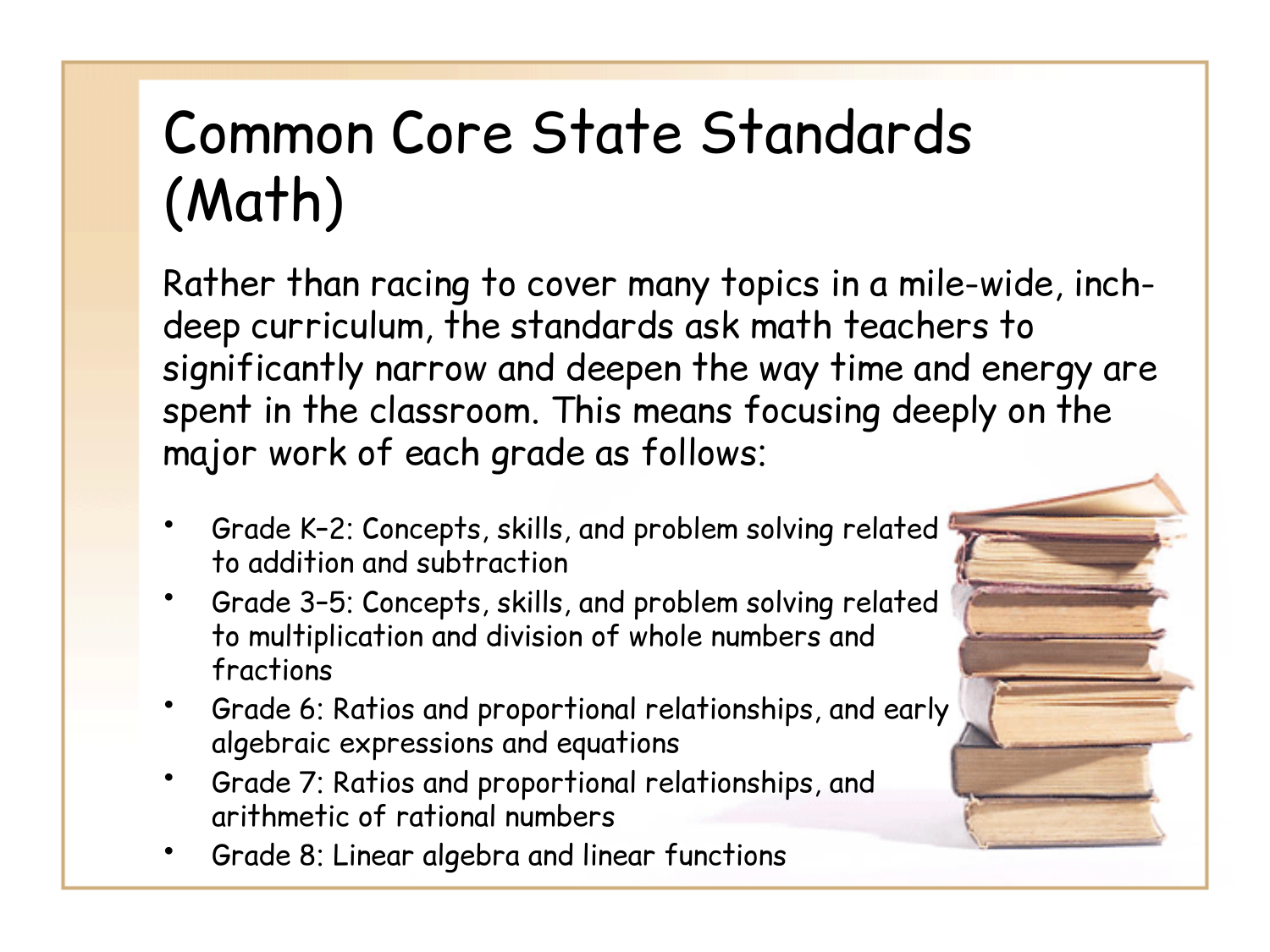

# Common Core State Standards (Math)
Rather than racing to cover many topics in a mile-wide, inch-deep curriculum, the standards ask math teachers to significantly narrow and deepen the way time and energy are spent in the classroom. This means focusing deeply on the major work of each grade as follows:
Grade K–2: Concepts, skills, and problem solving related to addition and subtraction
Grade 3–5: Concepts, skills, and problem solving related to multiplication and division of whole numbers and fractions
Grade 6: Ratios and proportional relationships, and early algebraic expressions and equations
Grade 7: Ratios and proportional relationships, and arithmetic of rational numbers
Grade 8: Linear algebra and linear functions